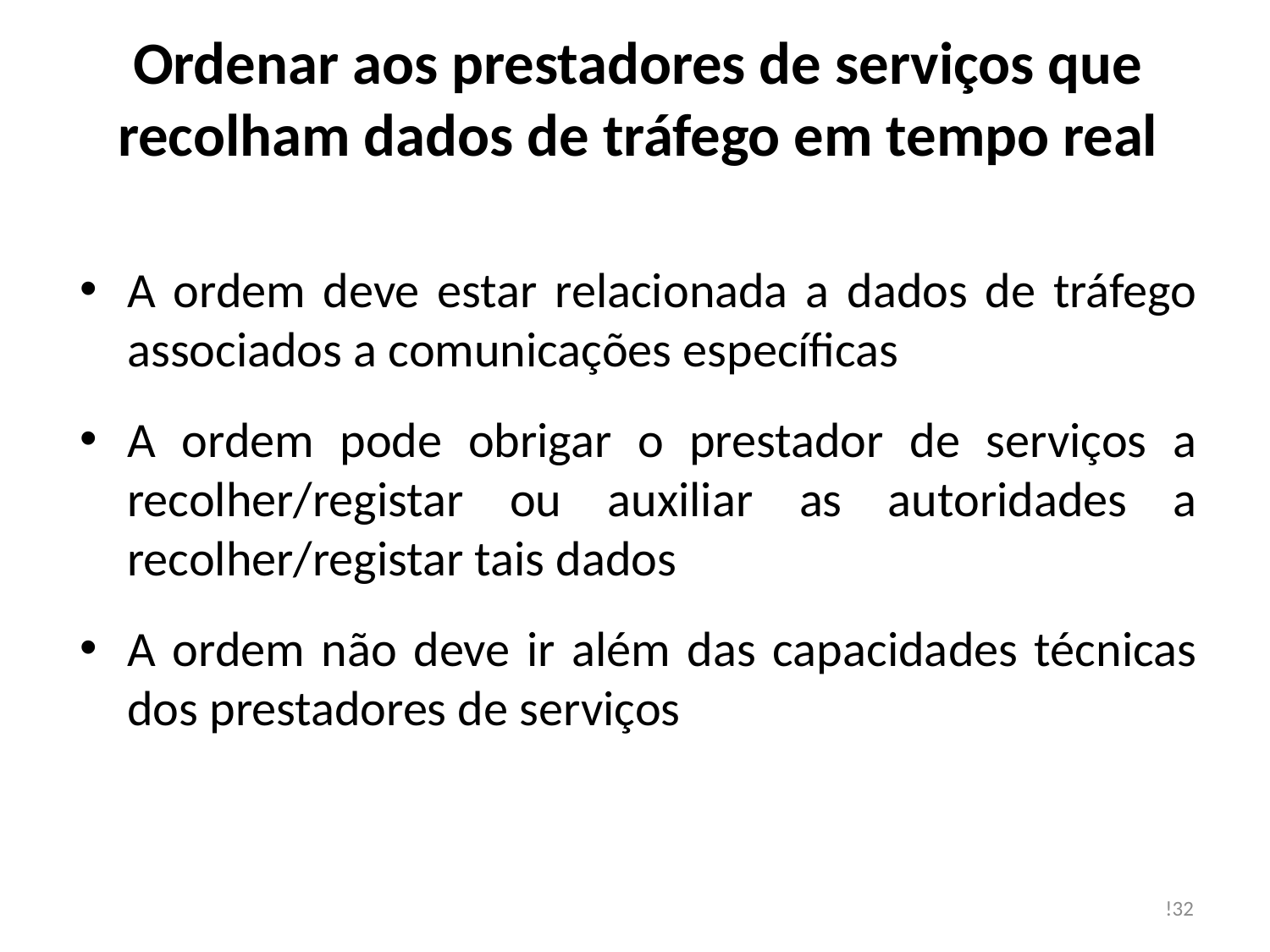

# Ordenar aos prestadores de serviços que recolham dados de tráfego em tempo real
A ordem deve estar relacionada a dados de tráfego associados a comunicações específicas
A ordem pode obrigar o prestador de serviços a recolher/registar ou auxiliar as autoridades a recolher/registar tais dados
A ordem não deve ir além das capacidades técnicas dos prestadores de serviços
!32